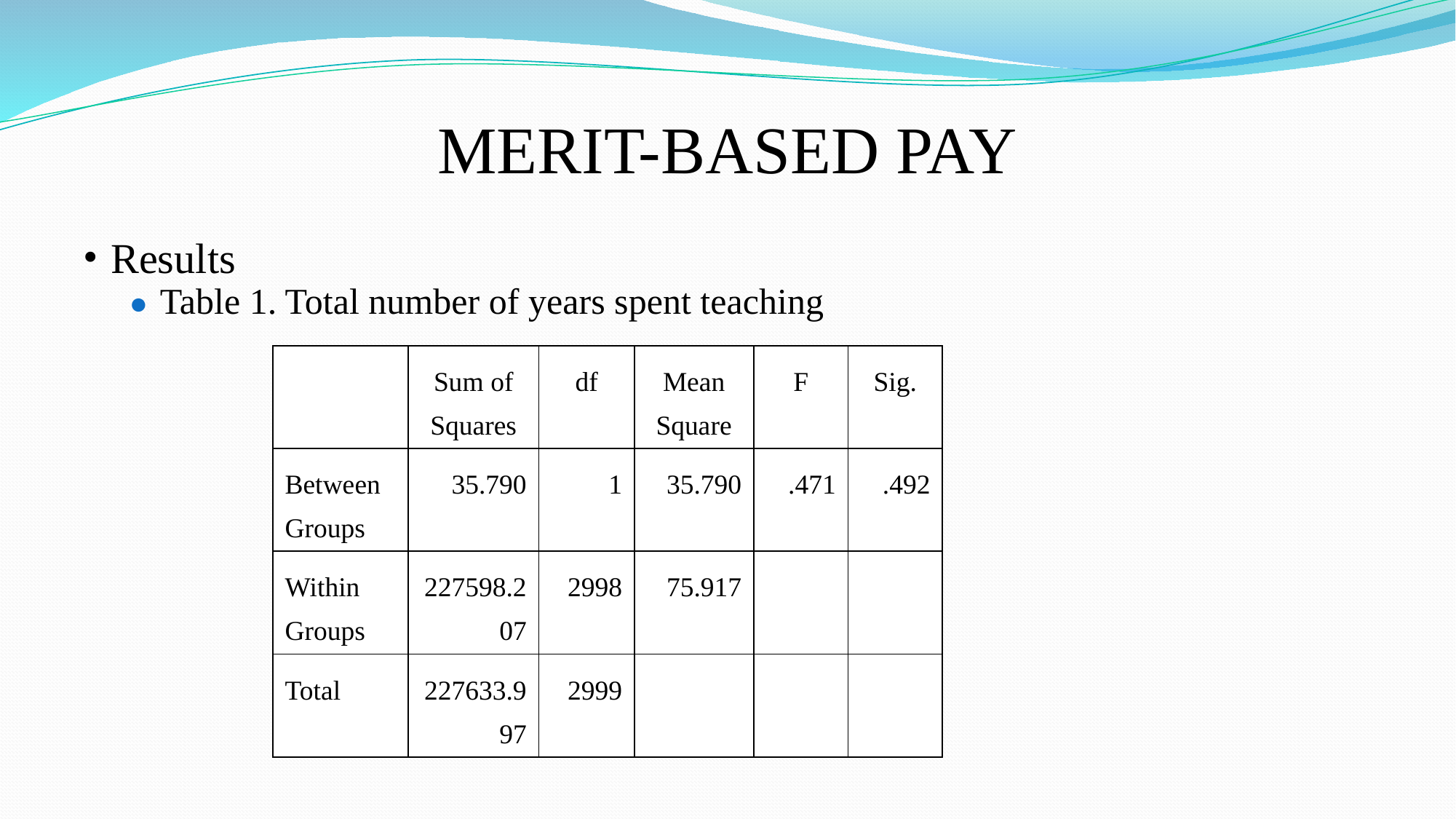

# MERIT-BASED PAY
Results
Table 1. Total number of years spent teaching

|  | Sum of Squares | df | Mean Square | F | Sig. |
| --- | --- | --- | --- | --- | --- |
| Between Groups | 35.790 | 1 | 35.790 | .471 | .492 |
| Within Groups | 227598.207 | 2998 | 75.917 |  |  |
| Total | 227633.997 | 2999 |  |  |  |